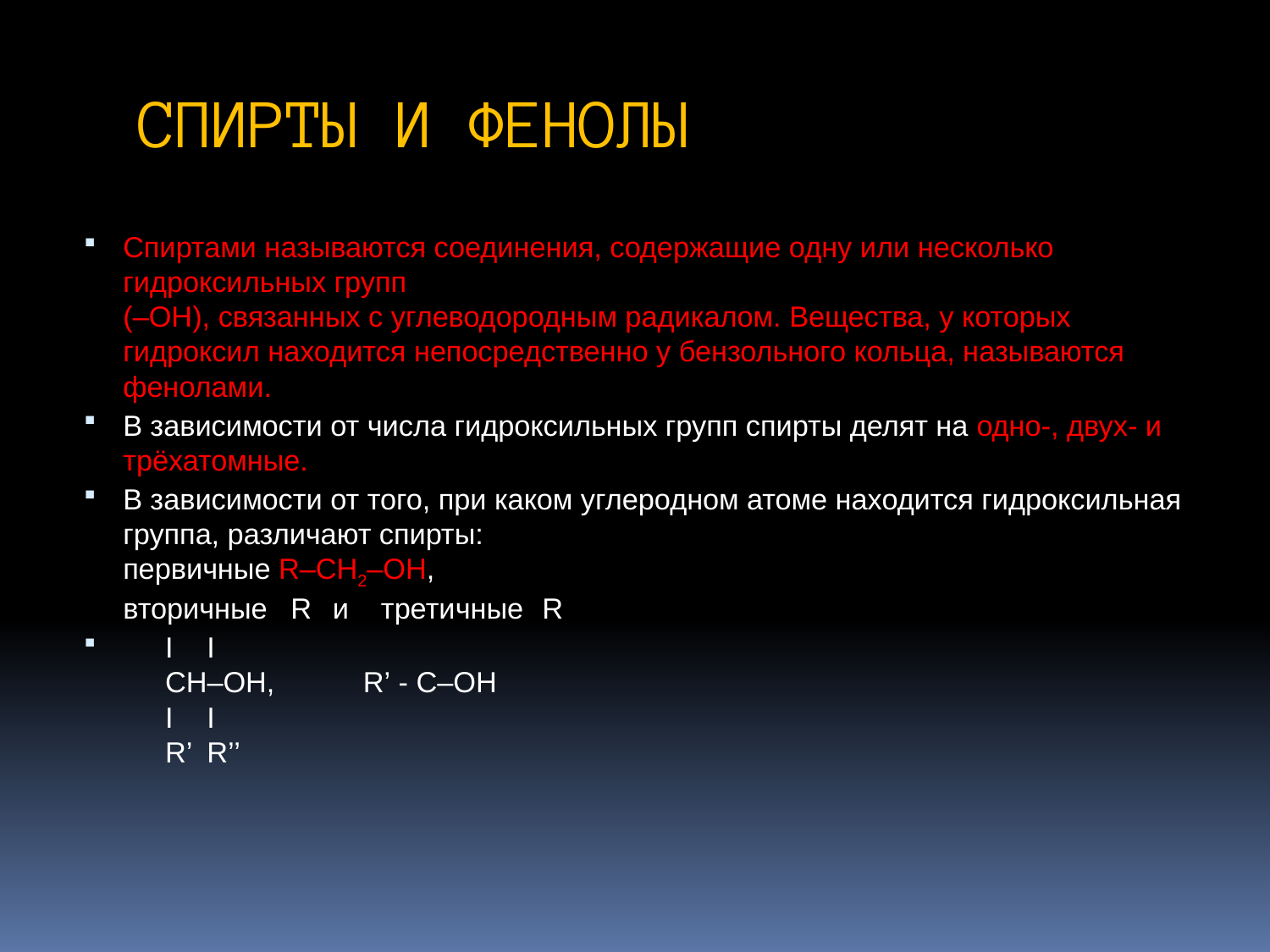

# СПИРТЫ И ФЕНОЛЫ
Спиртами называются соединения, содержащие одну или несколько гидроксильных групп
(–ОН), связанных с углеводородным радикалом. Вещества, у которых гидроксил находится непосредственно у бензольного кольца, называются фенолами.
В зависимости от числа гидроксильных групп спирты делят на одно-, двух- и трёхатомные.
В зависимости от того, при каком углеродном атоме находится гидроксильная группа, различают спирты:
первичные R–CH2–OH,
вторичные 	R	и    третичные 	R
		I			I
		CH–OH,		         R’ - C–OH
 		I			I
		R’			R’’